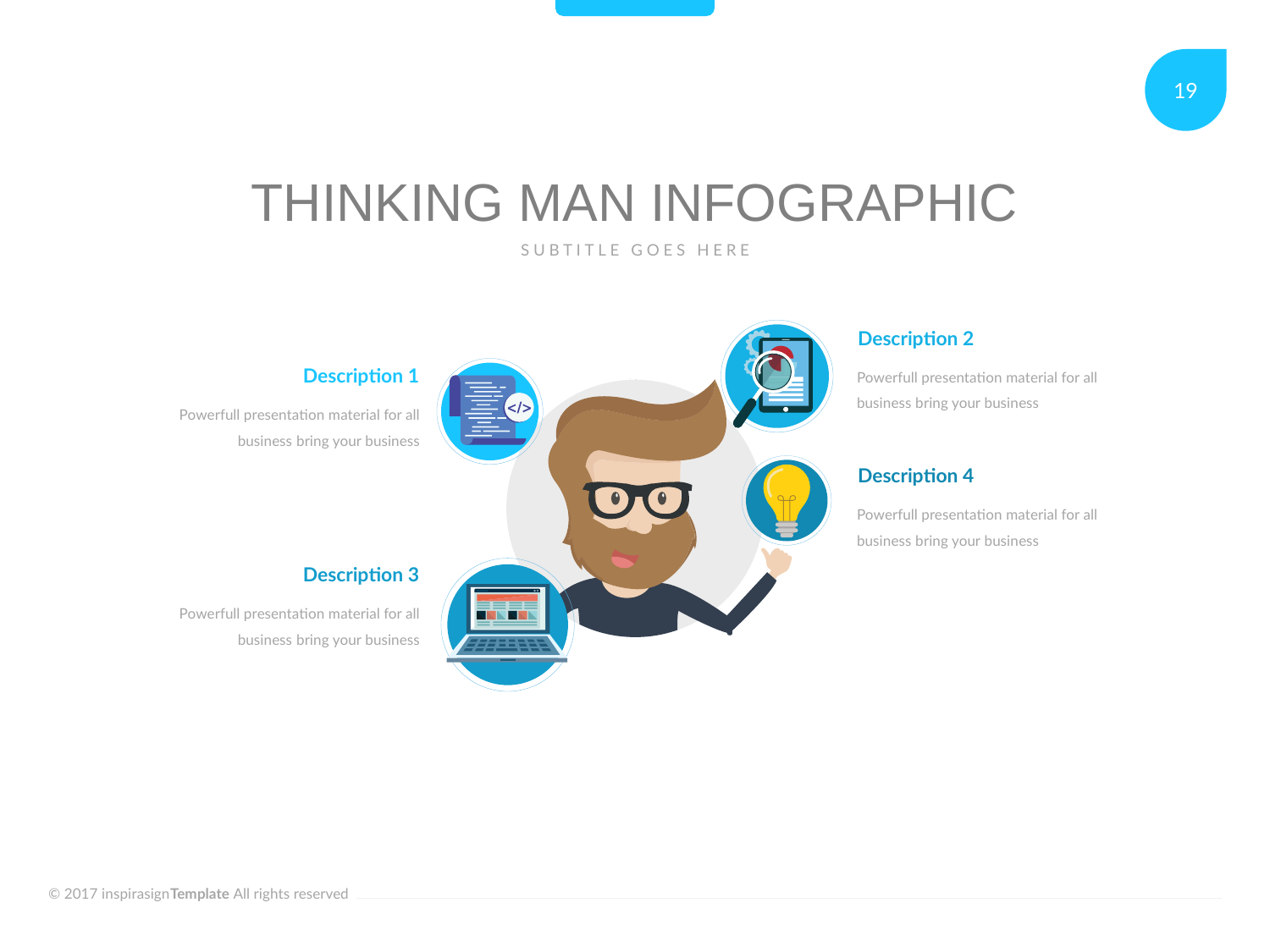

THINKING MAN INFOGRAPHIC
SUBTITLE GOES HERE

Description 2
Powerfull presentation material for all business bring your business
Description 1
Powerfull presentation material for all business bring your business
Description 4
Powerfull presentation material for all business bring your business
Description 3
Powerfull presentation material for all business bring your business